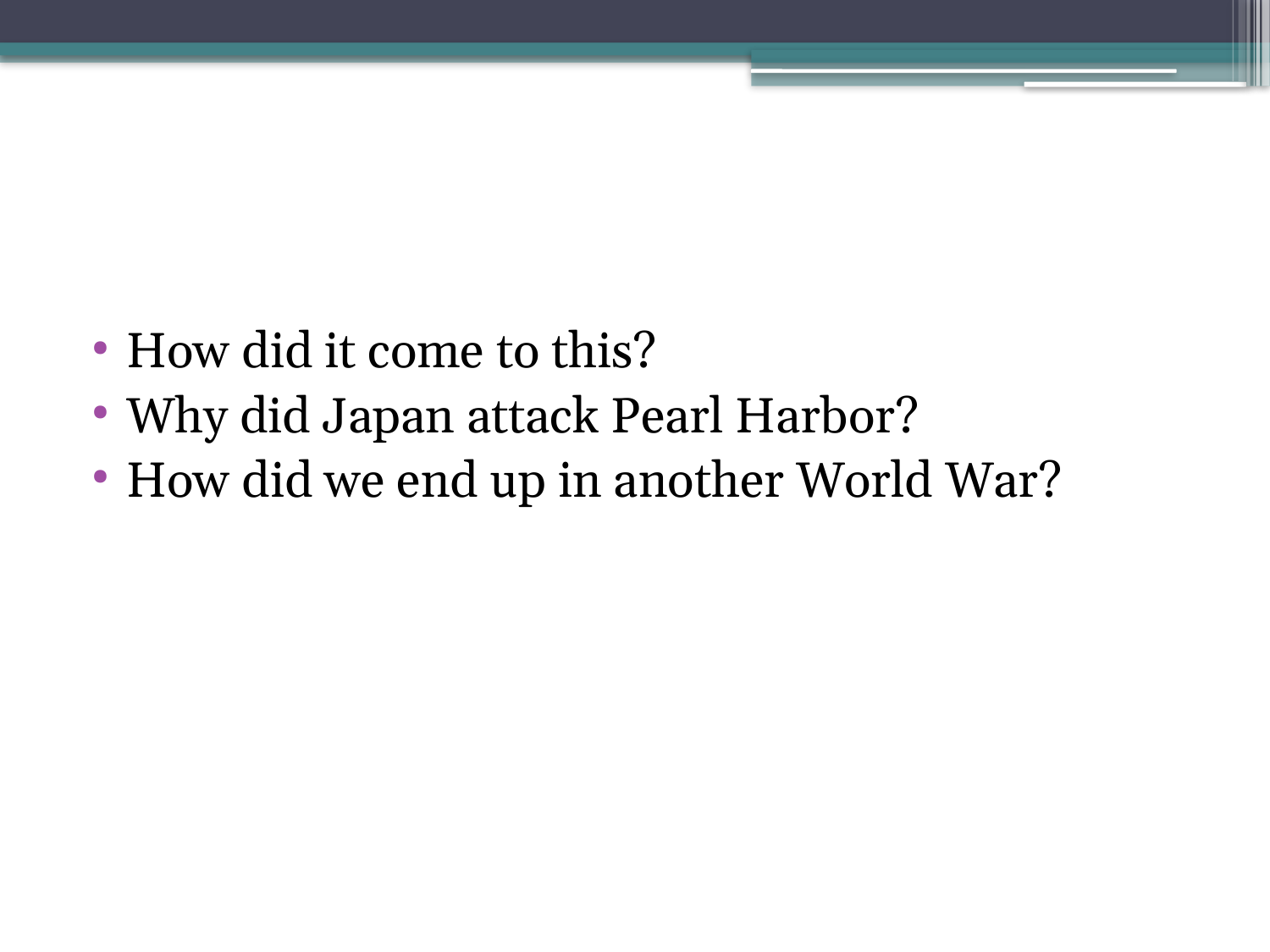

#
How did it come to this?
Why did Japan attack Pearl Harbor?
How did we end up in another World War?